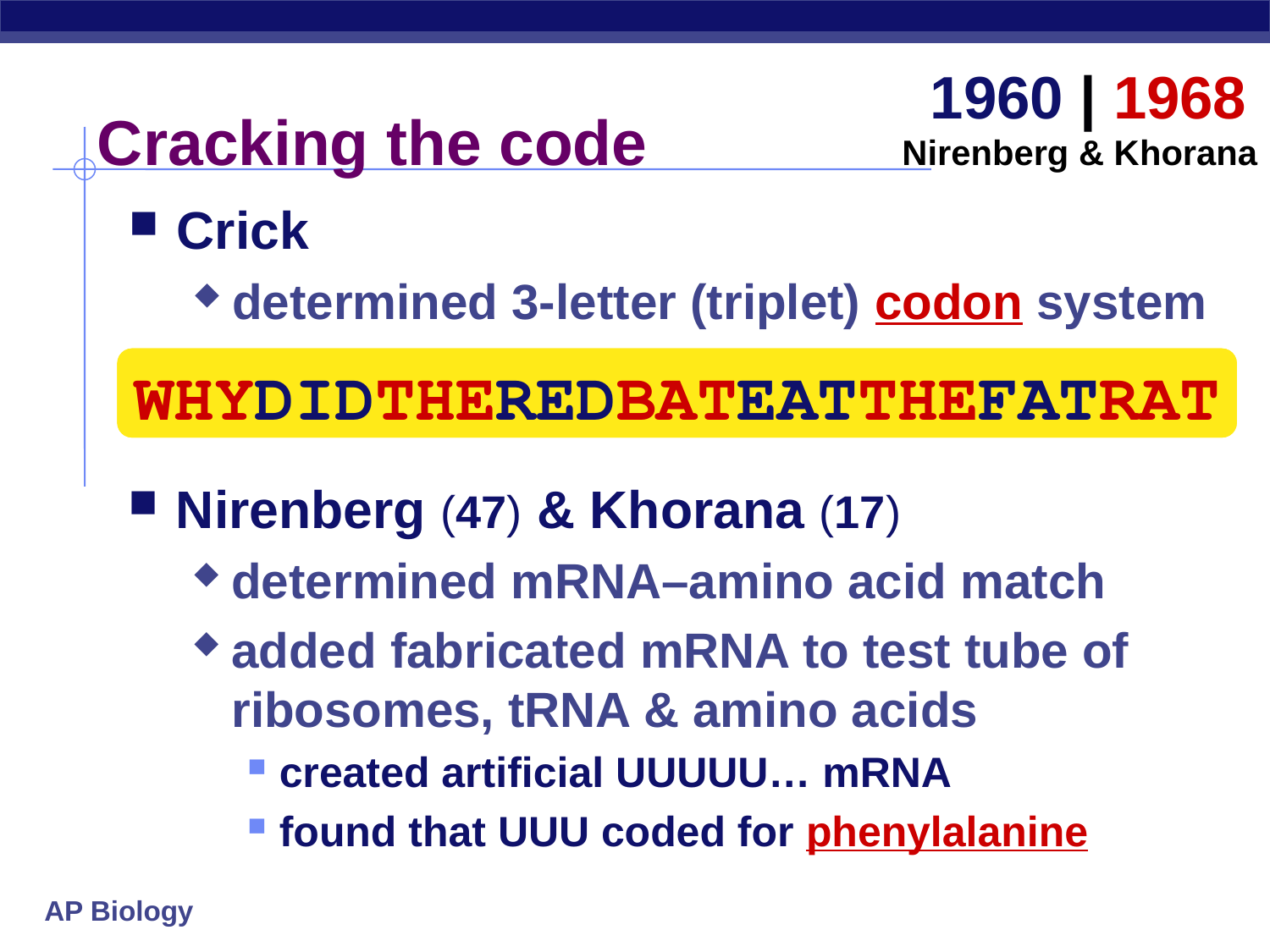

1960 | 1968
# Cracking the code
Nirenberg & Khorana
Crick
determined 3-letter (triplet) codon system
WHYDIDTHEREDBATEATTHEFATRAT
WHYDIDTHEREDBATEATTHEFATRAT
Nirenberg (47) & Khorana (17)
determined mRNA–amino acid match
added fabricated mRNA to test tube of ribosomes, tRNA & amino acids
created artificial UUUUU… mRNA
found that UUU coded for phenylalanine